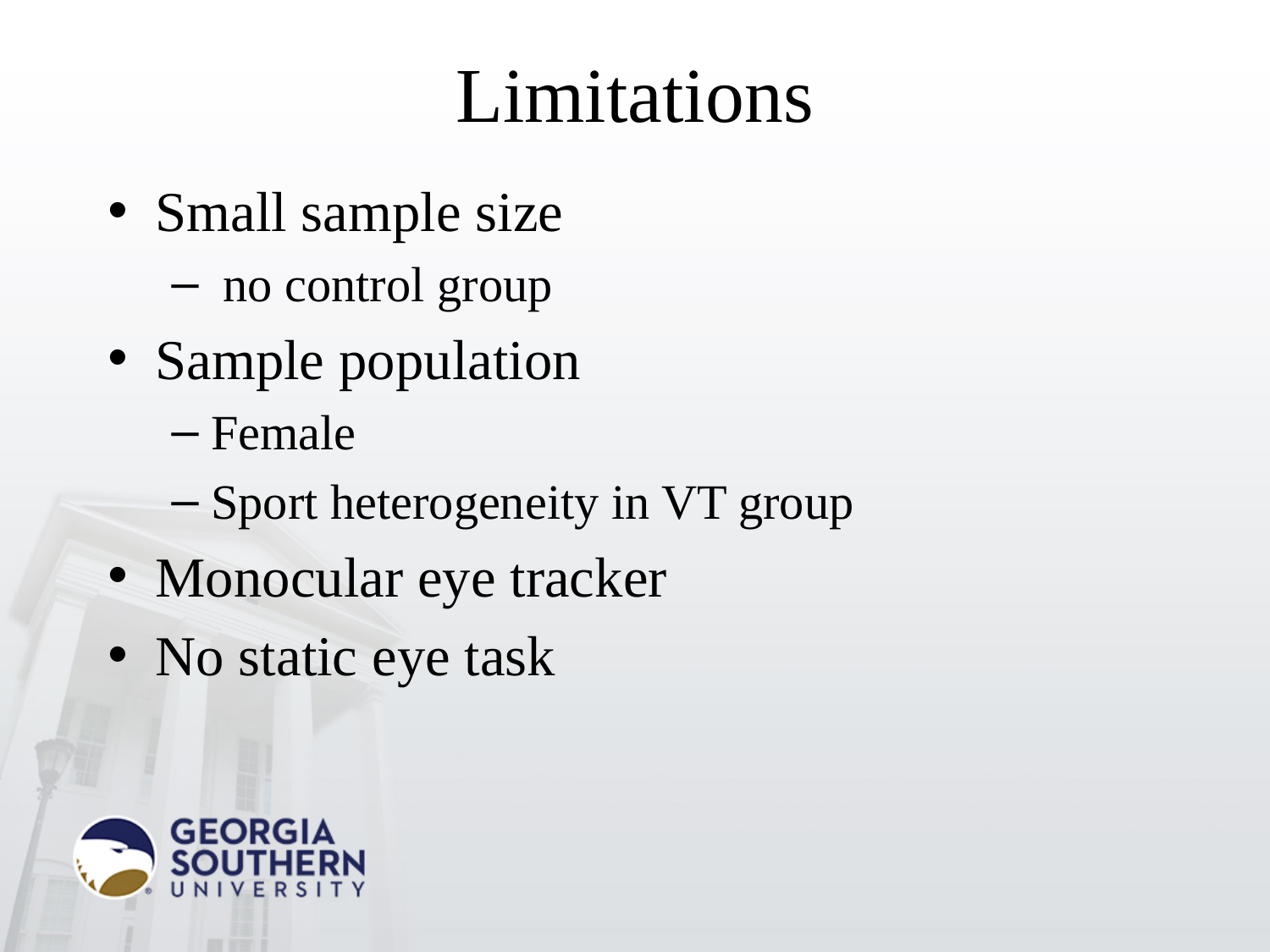

# Limitations
Small sample size
 no control group
Sample population
Female
Sport heterogeneity in VT group
Monocular eye tracker
No static eye task